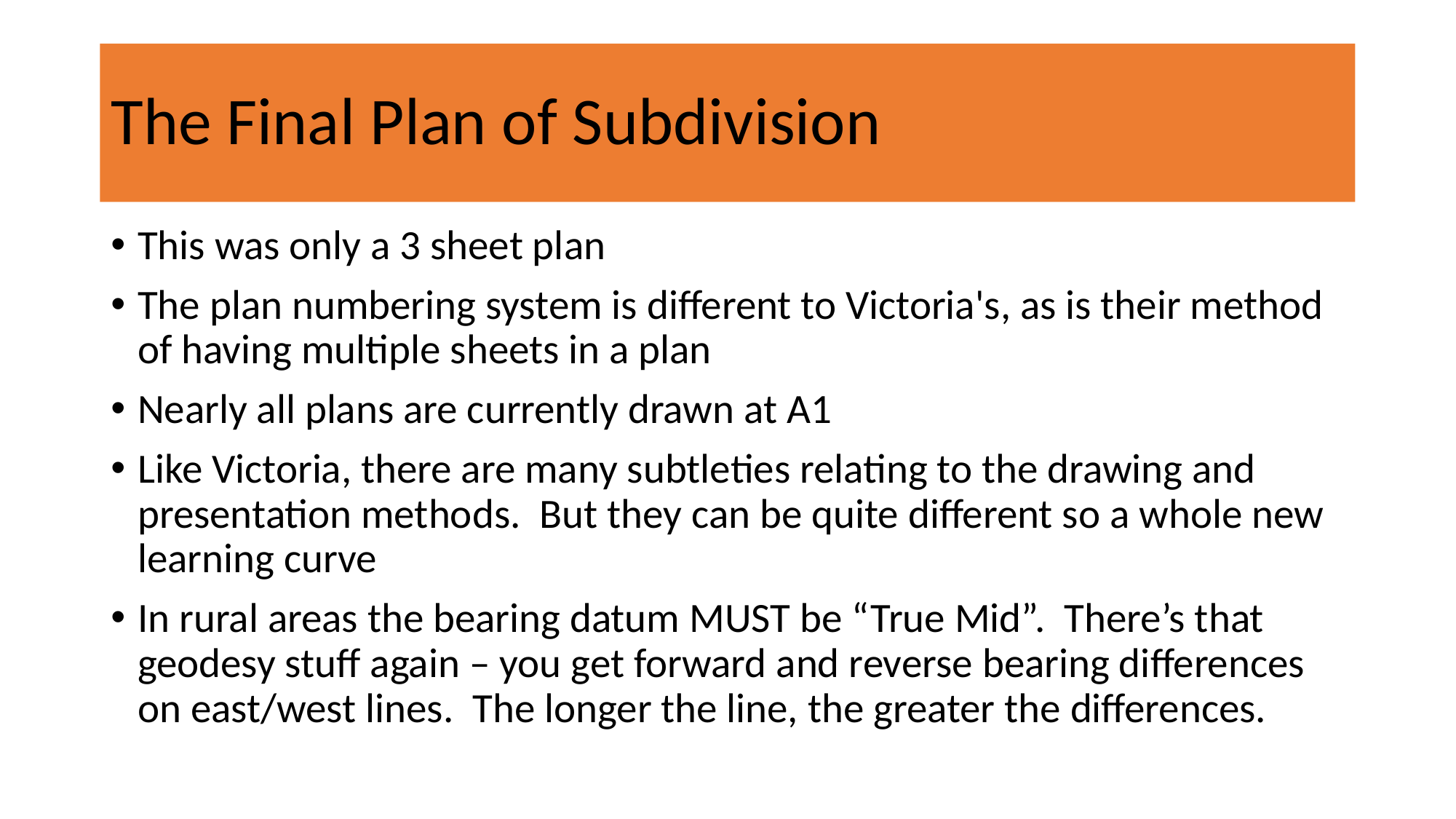

# The Final Plan of Subdivision
This was only a 3 sheet plan
The plan numbering system is different to Victoria's, as is their method of having multiple sheets in a plan
Nearly all plans are currently drawn at A1
Like Victoria, there are many subtleties relating to the drawing and presentation methods.  But they can be quite different so a whole new learning curve
In rural areas the bearing datum MUST be “True Mid”.  There’s that geodesy stuff again – you get forward and reverse bearing differences on east/west lines.  The longer the line, the greater the differences.